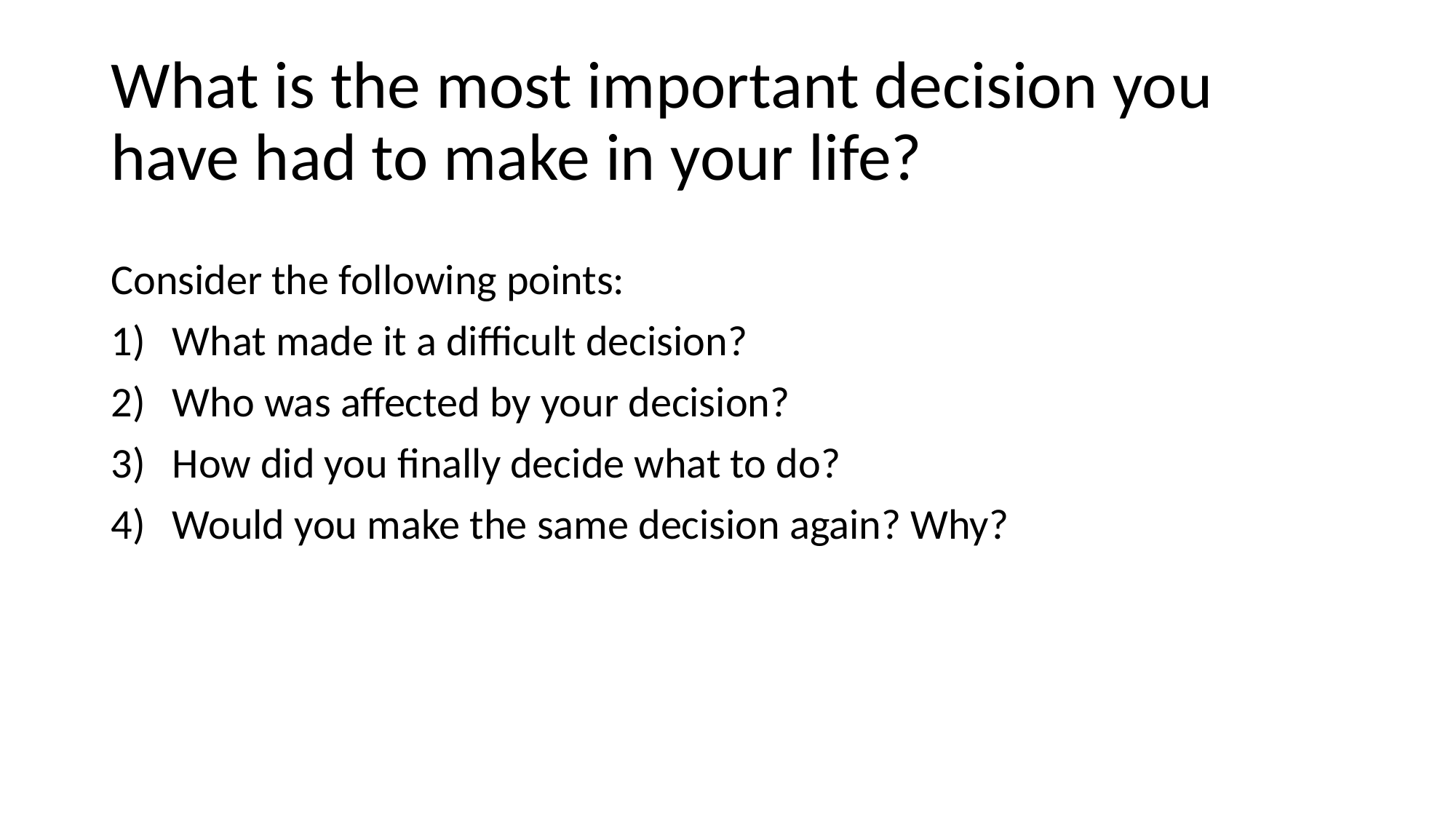

# What is the most important decision you have had to make in your life?
Consider the following points:
What made it a difficult decision?
Who was affected by your decision?
How did you finally decide what to do?
Would you make the same decision again? Why?